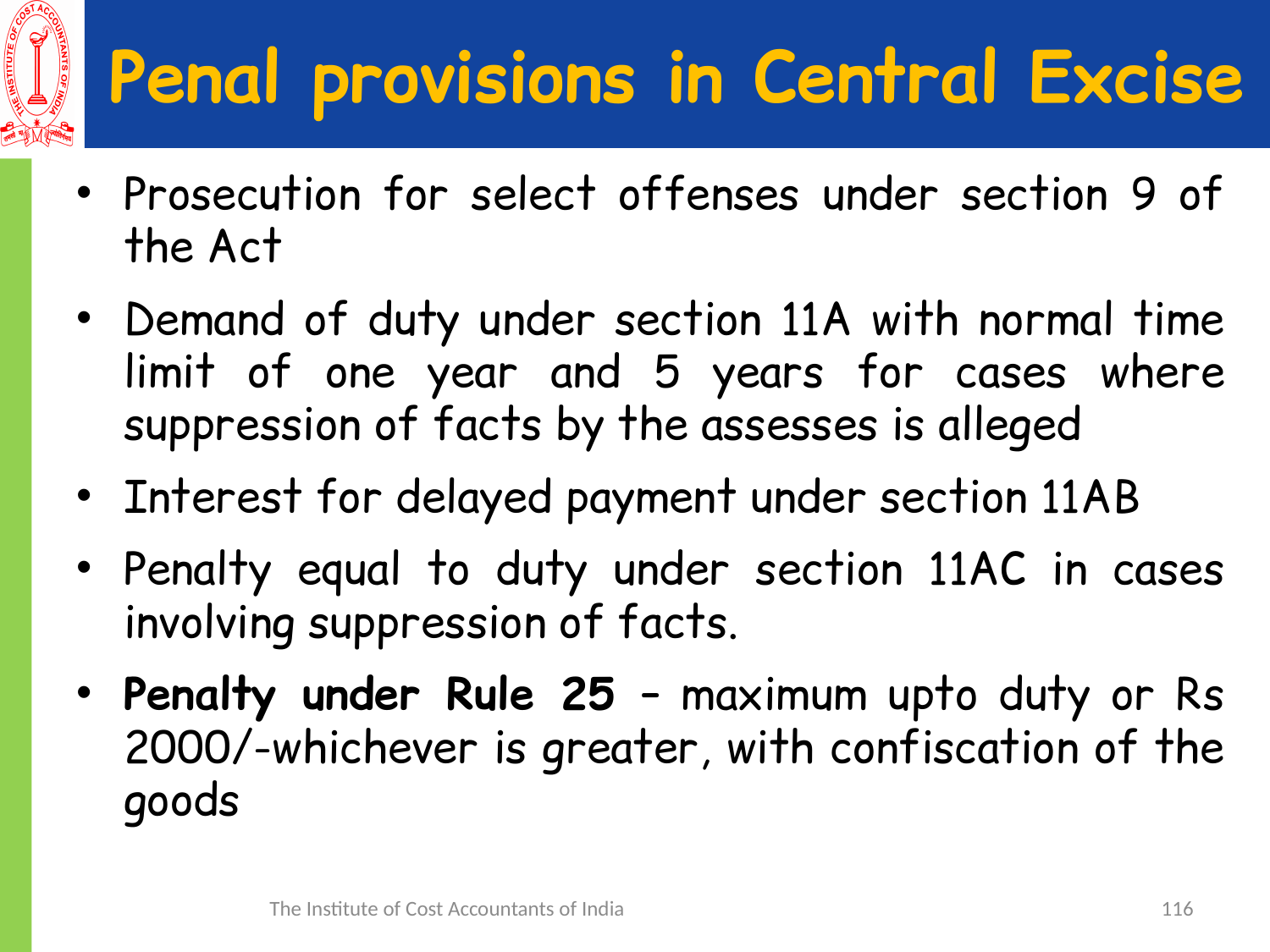

# Penal provisions in Central Excise
Prosecution for select offenses under section 9 of the Act
Demand of duty under section 11A with normal time limit of one year and 5 years for cases where suppression of facts by the assesses is alleged
Interest for delayed payment under section 11AB
Penalty equal to duty under section 11AC in cases involving suppression of facts.
Penalty under Rule 25 – maximum upto duty or Rs 2000/-whichever is greater, with confiscation of the goods

The Institute of Cost Accountants of India
116